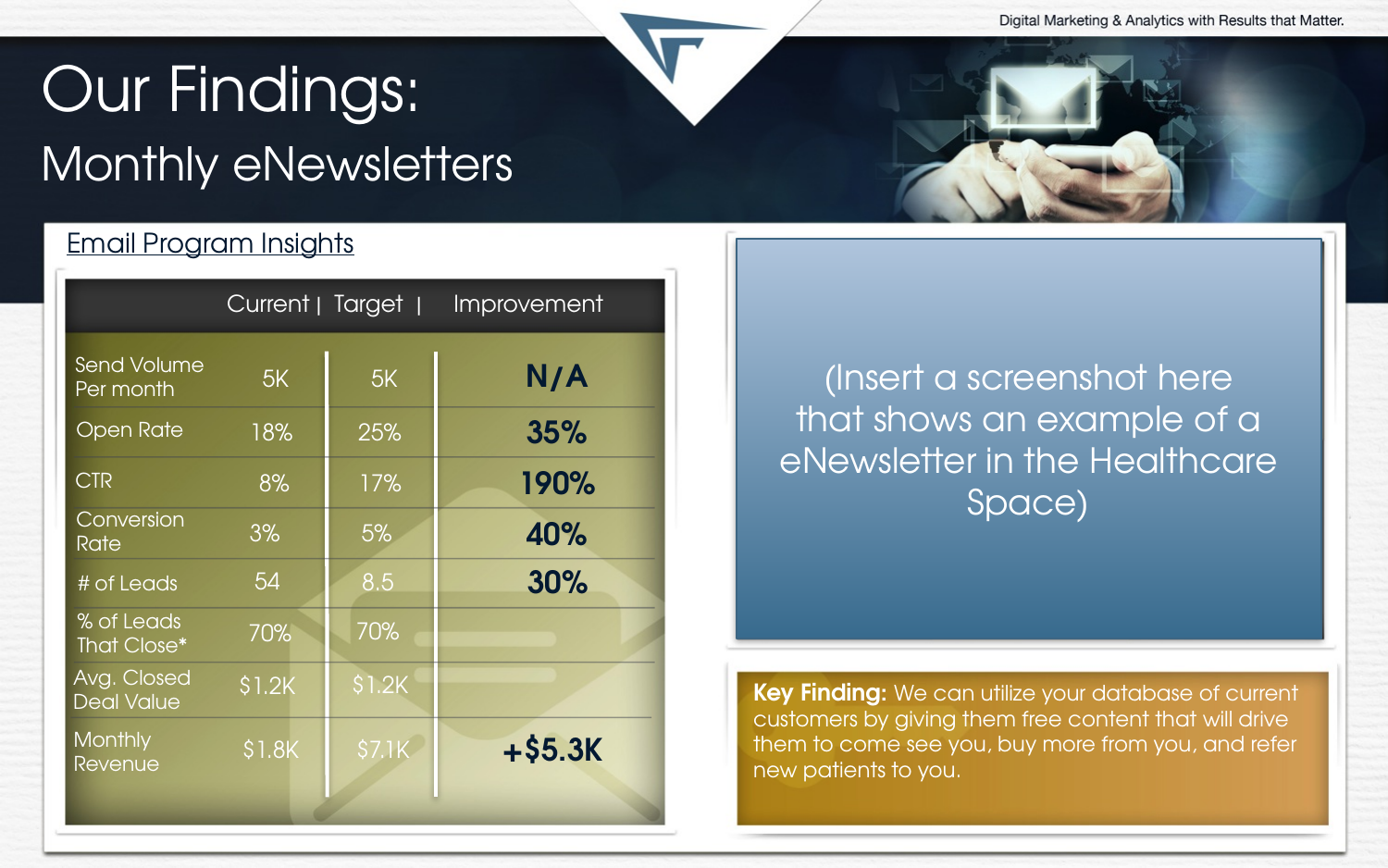

# Our Findings: Monthly eNewsletters
Email Program Insights
(Insert a screenshot here
that shows an example of a eNewsletter in the Healthcare Space)
   Current |  Target  |     Improvement
Send Volume
Per month
N/A
5K
5K
35%
Open Rate
18%
25%
190%
CTR
 8%
17%
Conversion
Rate
40%
3%
5%
30%
54
8.5
# of Leads
% of Leads
That Close*
70%
70%
Avg. Closed
Deal Value
$1.2K
$1.2K
Key Finding: We can utilize your database of current customers by giving them free content that will drive them to come see you, buy more from you, and refer new patients to you.
Monthly
Revenue
+$5.3K
$1.8K
$7.1K